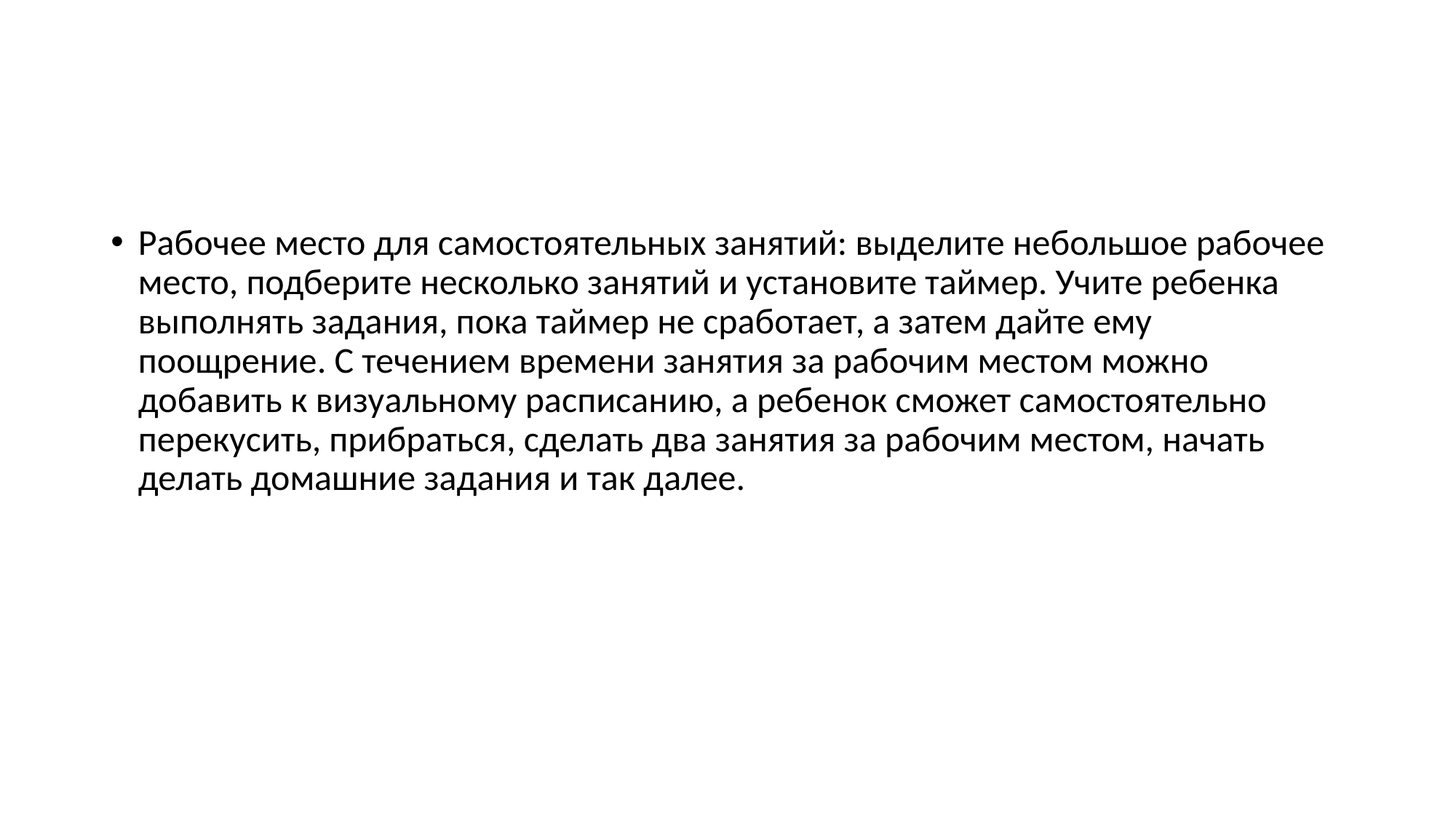

#
Рабочее место для самостоятельных занятий: выделите небольшое рабочее место, подберите несколько занятий и установите таймер. Учите ребенка выполнять задания, пока таймер не сработает, а затем дайте ему поощрение. С течением времени занятия за рабочим местом можно добавить к визуальному расписанию, а ребенок сможет самостоятельно перекусить, прибраться, сделать два занятия за рабочим местом, начать делать домашние задания и так далее.